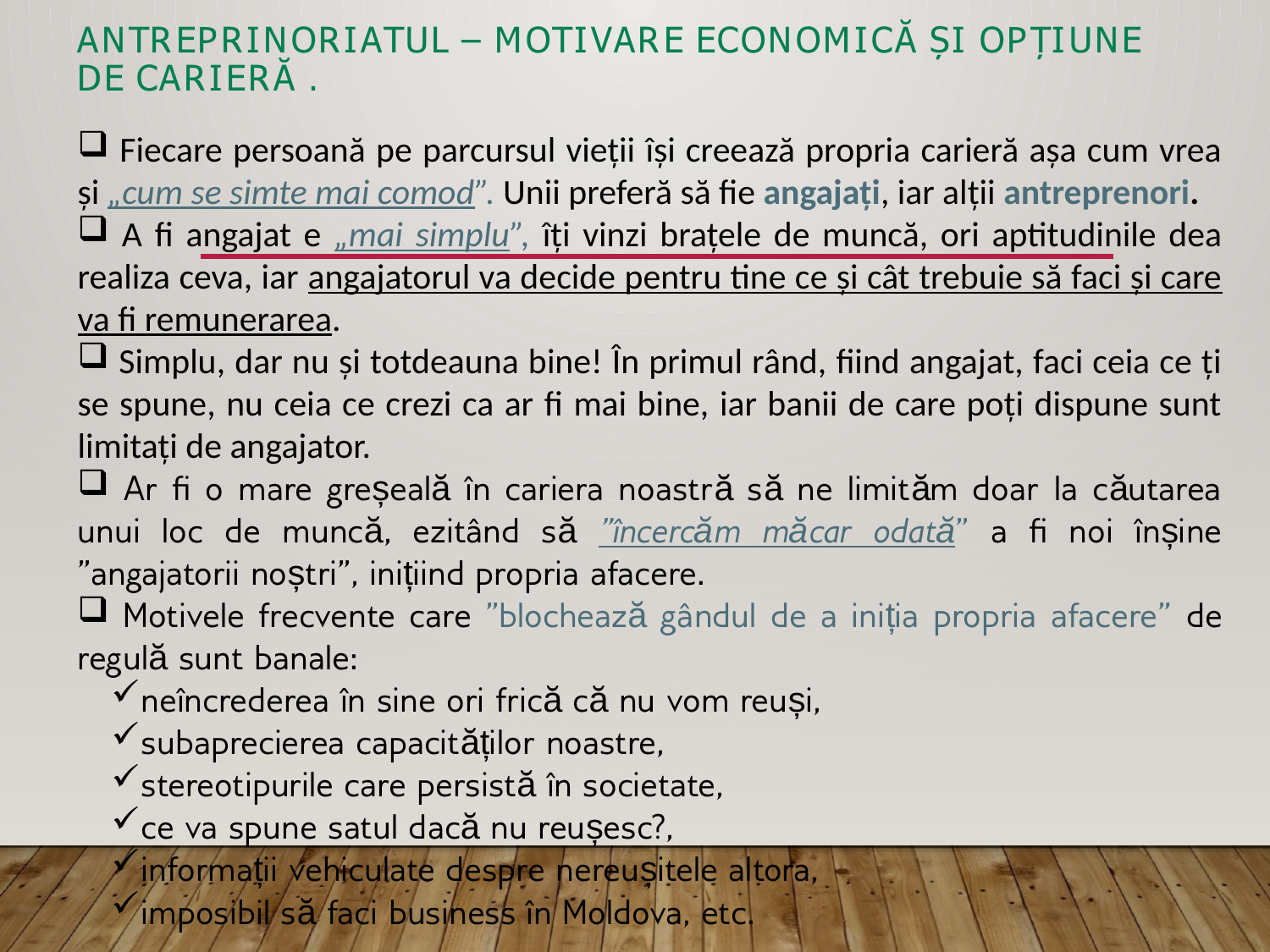

# ANTREPRINORIATUL – MOTIVARE ECONOMICĂ ȘI OPȚIUNE DE CARIERĂ .
 Fiecare persoană pe parcursul vieții își creează propria carieră așa cum vrea și „cum se simte mai comod”. Unii preferă să fie angajați, iar alții antreprenori.
 A fi angajat e „mai simplu”, îți vinzi brațele de muncă, ori aptitudinile dea realiza ceva, iar angajatorul va decide pentru tine ce și cât trebuie să faci și care va fi remunerarea.
 Simplu, dar nu și totdeauna bine! În primul rând, fiind angajat, faci ceia ce ți se spune, nu ceia ce crezi ca ar fi mai bine, iar banii de care poți dispune sunt limitați de angajator.
 Ar fi o mare greșeală în cariera noastră să ne limităm doar la căutarea unui loc de muncă, ezitând să ”încercăm măcar odată” a fi noi înșine ”angajatorii noștri”, inițiind propria afacere.
 Motivele frecvente care ”blochează gândul de a iniția propria afacere” de regulă sunt banale:
neîncrederea în sine ori frică că nu vom reuși,
subaprecierea capacităților noastre,
stereotipurile care persistă în societate,
ce va spune satul dacă nu reușesc?,
informații vehiculate despre nereușitele altora,
imposibil să faci business în Moldova, etc.